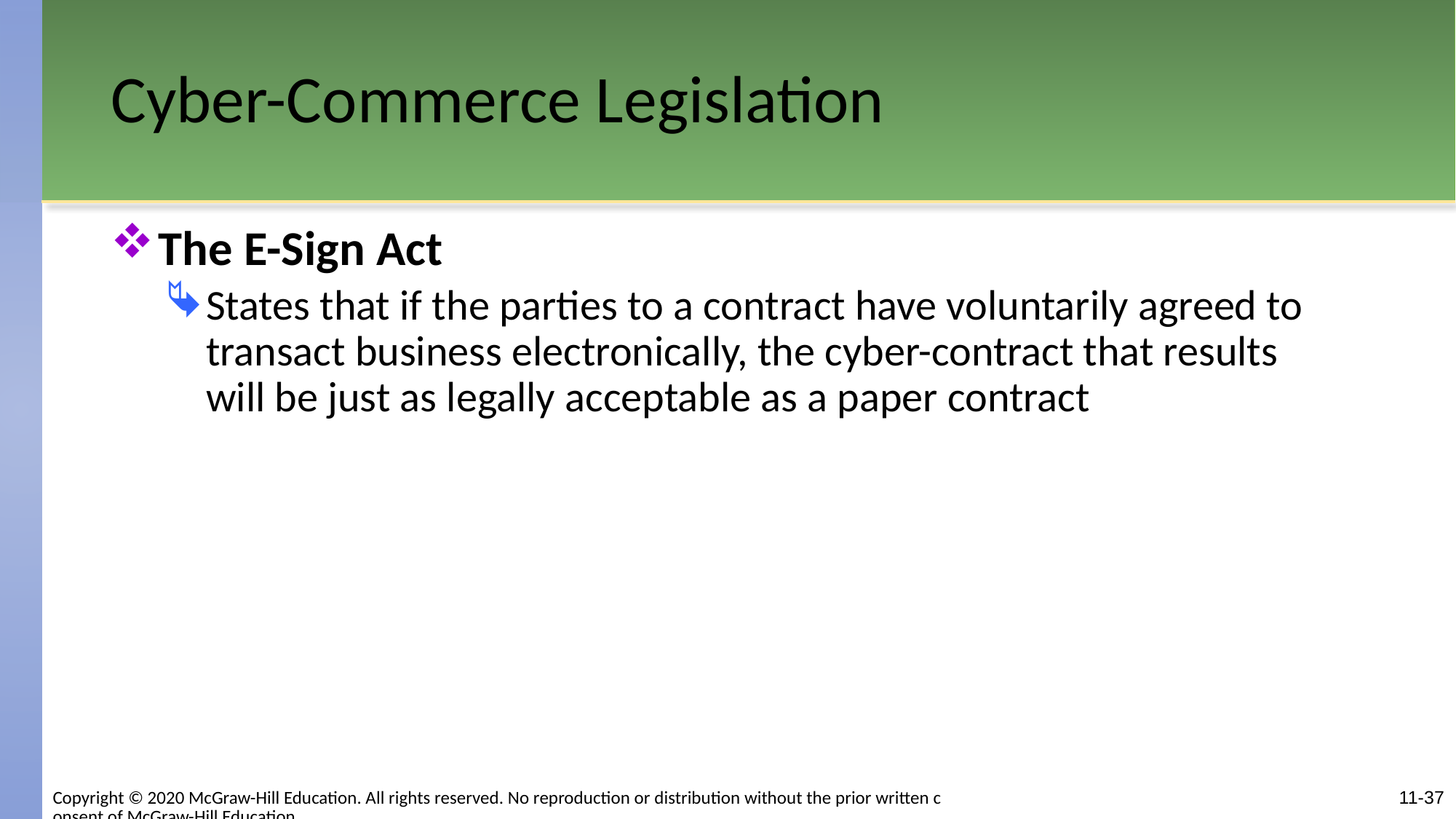

# Cyber-Commerce Legislation
The E-Sign Act
States that if the parties to a contract have voluntarily agreed to transact business electronically, the cyber-contract that results will be just as legally acceptable as a paper contract
Copyright © 2020 McGraw-Hill Education. All rights reserved. No reproduction or distribution without the prior written consent of McGraw-Hill Education.
11-37